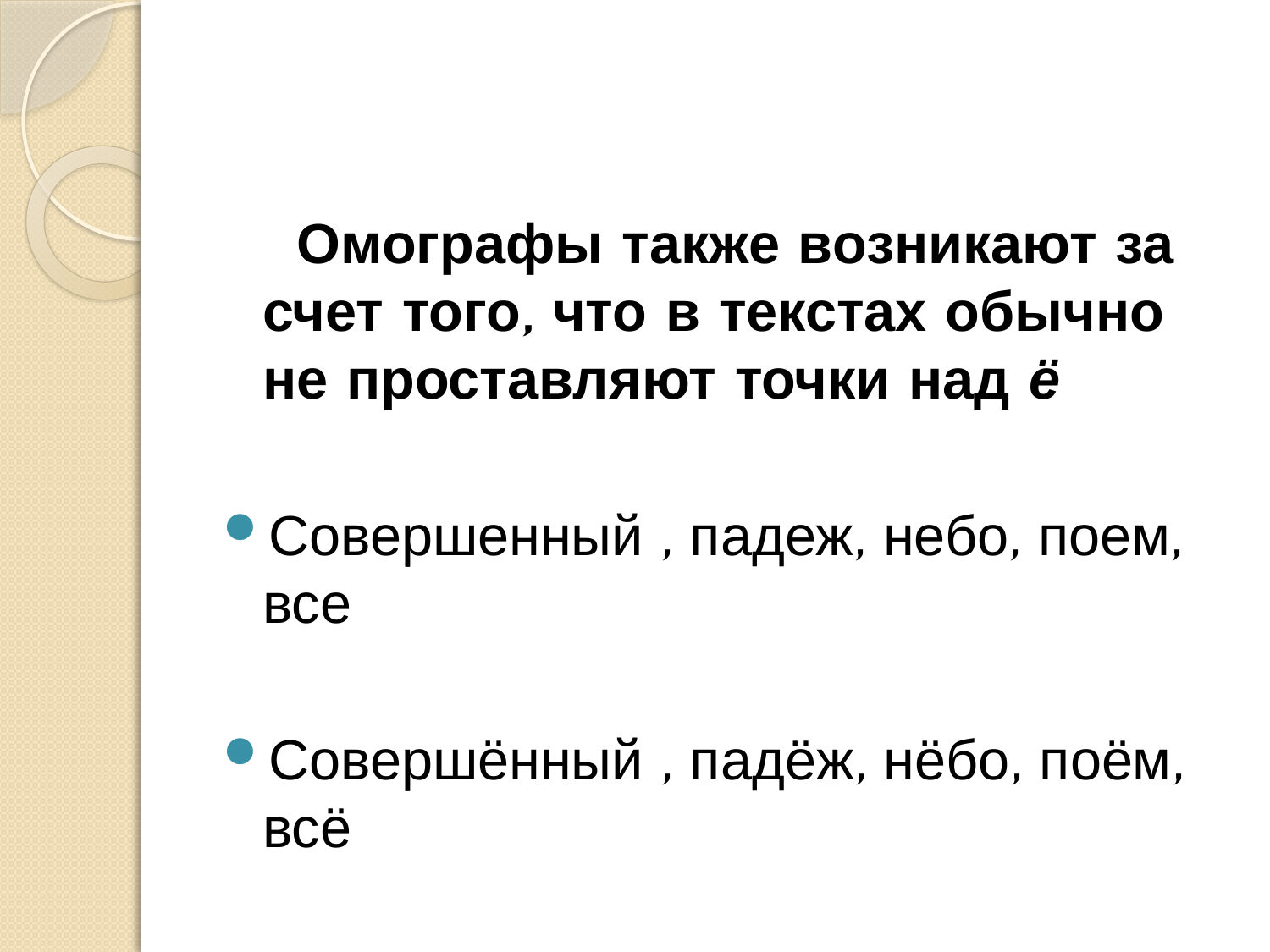

#
    Омографы также возникают за счет того, что в текстах обычно не проставляют точки над ё

Совершенный , падеж, небо, поем, все

Совершённый , падёж, нёбо, поём, всё